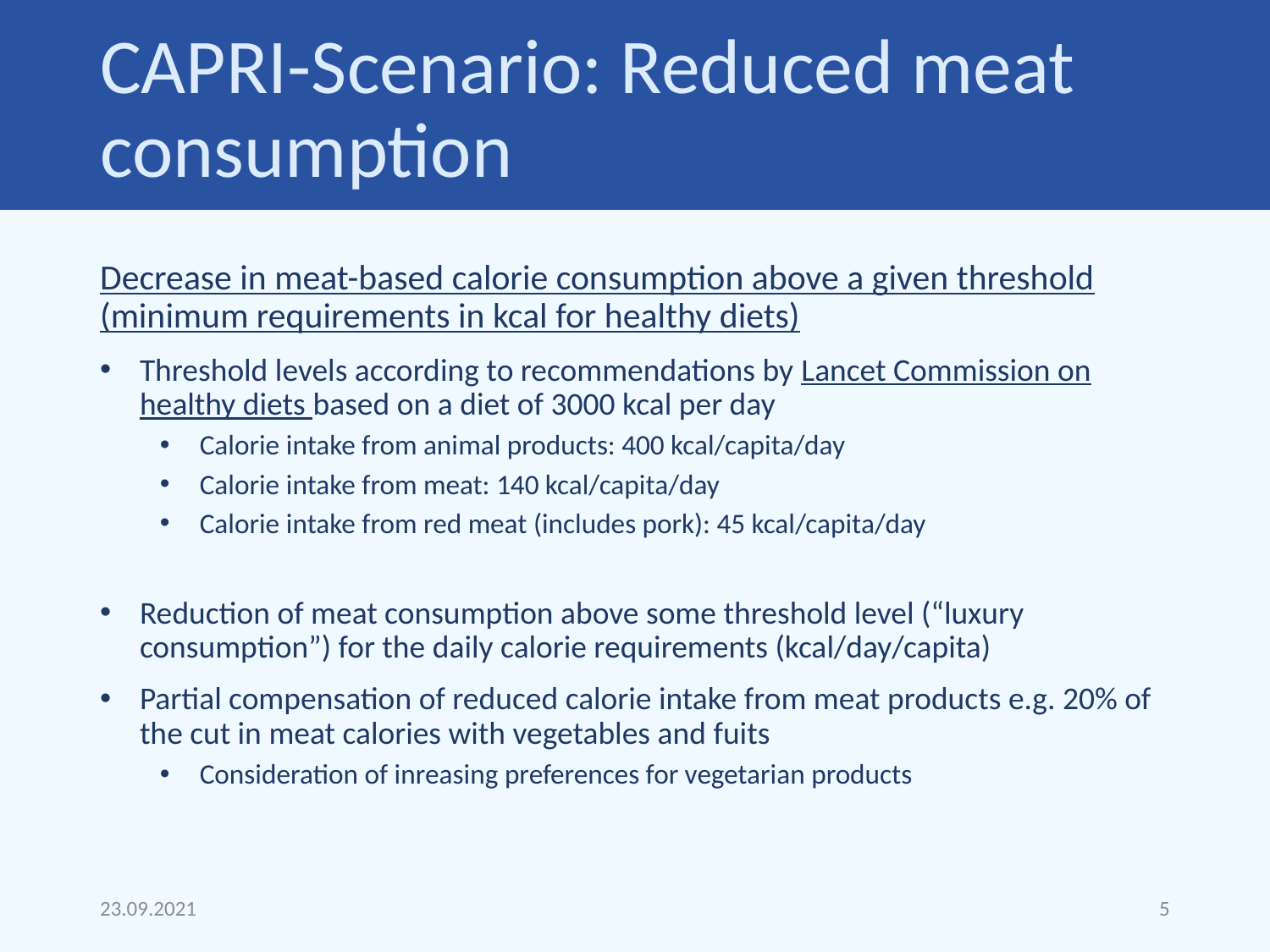

# CAPRI-Scenario: Reduced meat consumption
Decrease in meat-based calorie consumption above a given threshold (minimum requirements in kcal for healthy diets)
Threshold levels according to recommendations by Lancet Commission on healthy diets based on a diet of 3000 kcal per day
Calorie intake from animal products: 400 kcal/capita/day
Calorie intake from meat: 140 kcal/capita/day
Calorie intake from red meat (includes pork): 45 kcal/capita/day

Reduction of meat consumption above some threshold level (“luxury consumption”) for the daily calorie requirements (kcal/day/capita)
Partial compensation of reduced calorie intake from meat products e.g. 20% of the cut in meat calories with vegetables and fuits
Consideration of inreasing preferences for vegetarian products

23.09.2021

5